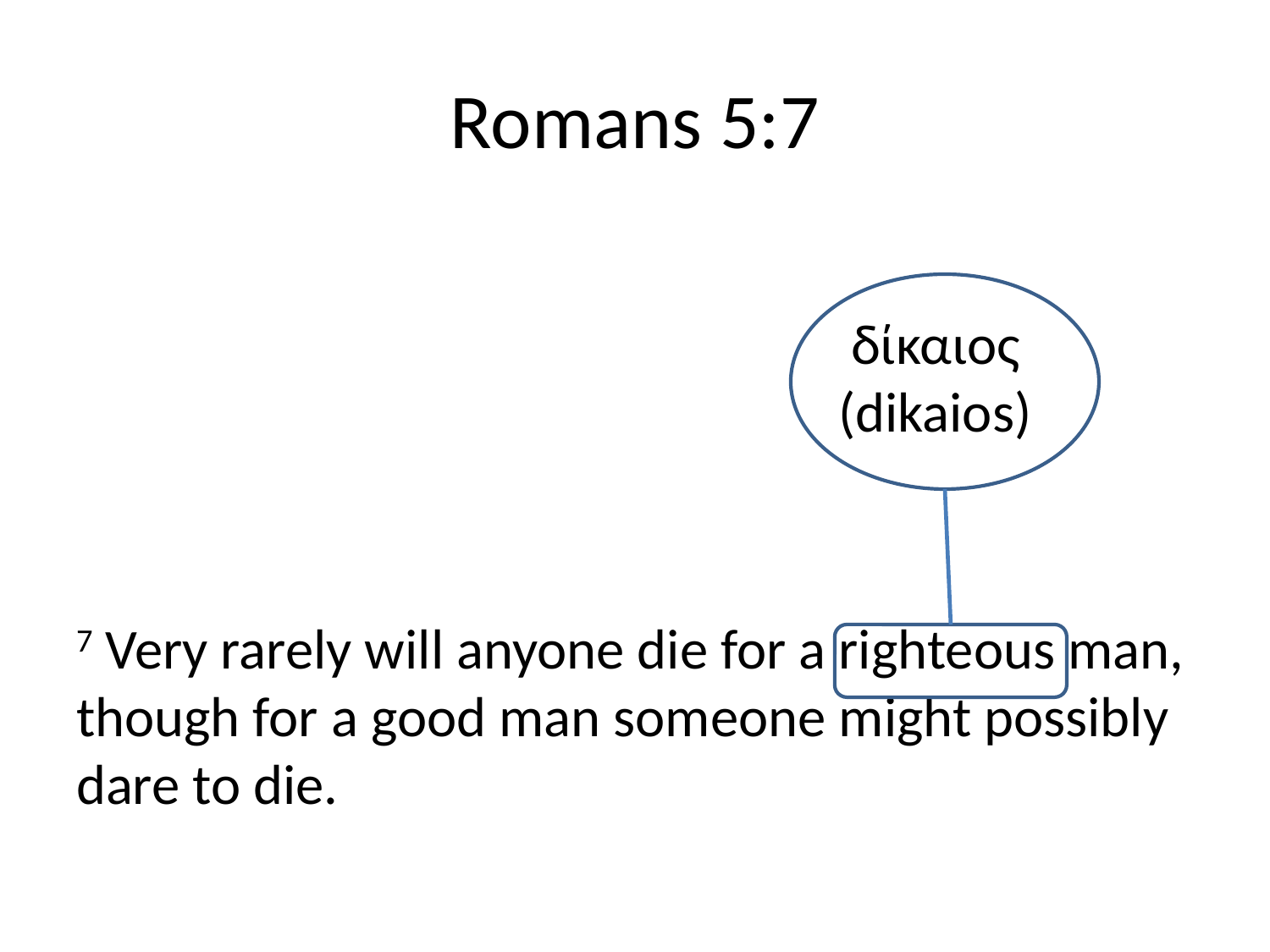

# Romans 5:7

						 δίκαιος							(dikaios)

7 Very rarely will anyone die for a righteous man, though for a good man someone might possibly dare to die.